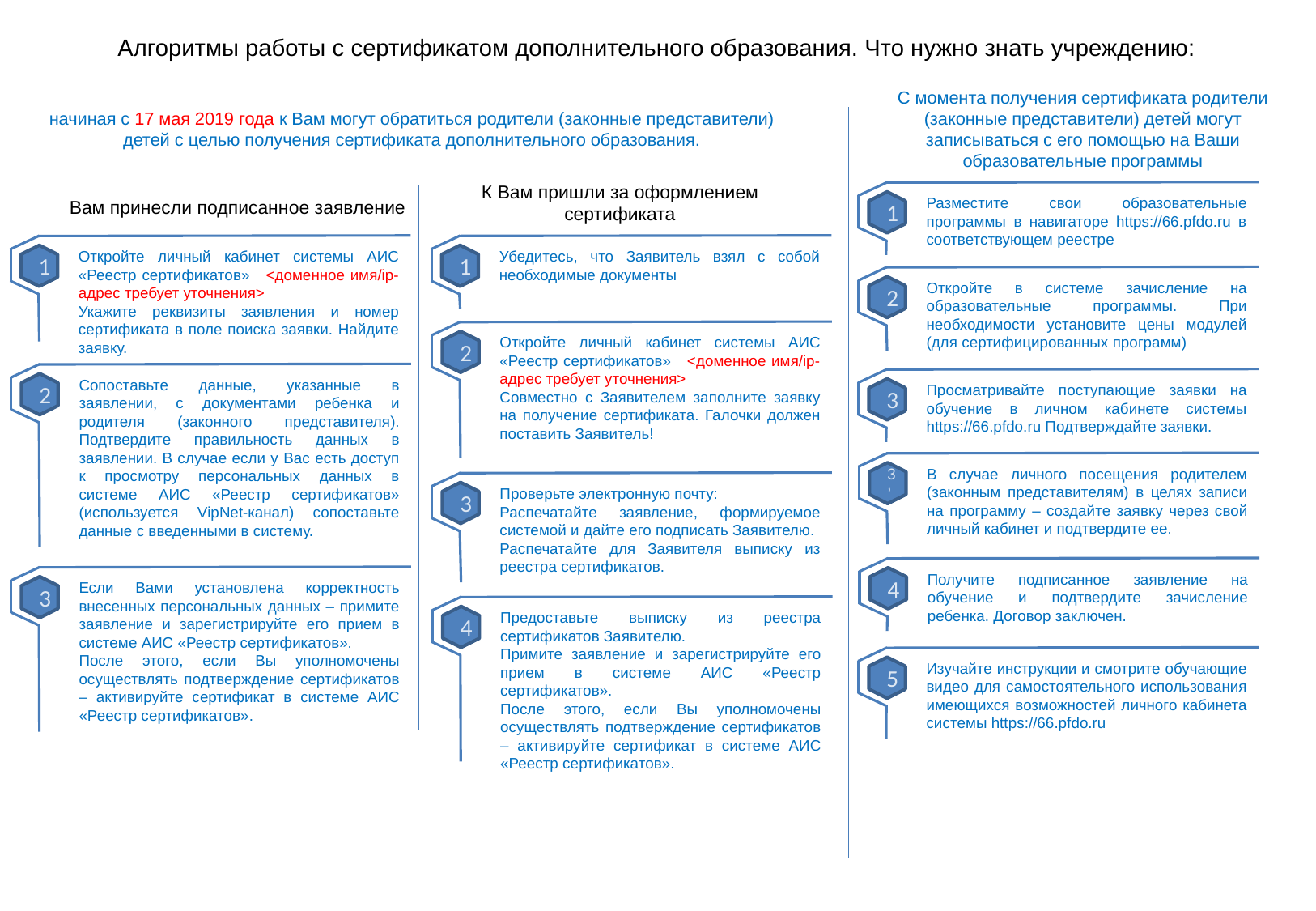

Алгоритмы работы с сертификатом дополнительного образования. Что нужно знать учреждению:
С момента получения сертификата родители (законные представители) детей могут записываться с его помощью на Ваши образовательные программы
начиная с 17 мая 2019 года к Вам могут обратиться родители (законные представители) детей с целью получения сертификата дополнительного образования.
К Вам пришли за оформлением сертификата
Разместите свои образовательные программы в навигаторе https://66.pfdo.ru в соответствующем реестре
Вам принесли подписанное заявление
1
Убедитесь, что Заявитель взял с собой необходимые документы
Откройте личный кабинет системы АИС «Реестр сертификатов»   <доменное имя/ip-адрес требует уточнения>
Укажите реквизиты заявления и номер сертификата в поле поиска заявки. Найдите заявку.
1
1
Откройте в системе зачисление на образовательные программы. При необходимости установите цены модулей (для сертифицированных программ)
2
Откройте личный кабинет системы АИС «Реестр сертификатов»   <доменное имя/ip-адрес требует уточнения>
Совместно с Заявителем заполните заявку на получение сертификата. Галочки должен поставить Заявитель!
2
Сопоставьте данные, указанные в заявлении, с документами ребенка и родителя (законного представителя). Подтвердите правильность данных в заявлении. В случае если у Вас есть доступ к просмотру персональных данных в системе АИС «Реестр сертификатов» (используется VipNet-канал) сопоставьте данные с введенными в систему.
Просматривайте поступающие заявки на обучение в личном кабинете системы https://66.pfdo.ru Подтверждайте заявки.
2
3
В случае личного посещения родителем (законным представителям) в целях записи на программу – создайте заявку через свой личный кабинет и подтвердите ее.
3’
Проверьте электронную почту:
Распечатайте заявление, формируемое системой и дайте его подписать Заявителю.
Распечатайте для Заявителя выписку из реестра сертификатов.
3
Получите подписанное заявление на обучение и подтвердите зачисление ребенка. Договор заключен.
4
Если Вами установлена корректность внесенных персональных данных – примите заявление и зарегистрируйте его прием в системе АИС «Реестр сертификатов».
После этого, если Вы уполномочены осуществлять подтверждение сертификатов – активируйте сертификат в системе АИС «Реестр сертификатов».
3
Предоставьте выписку из реестра сертификатов Заявителю.
Примите заявление и зарегистрируйте его прием в системе АИС «Реестр сертификатов».
После этого, если Вы уполномочены осуществлять подтверждение сертификатов – активируйте сертификат в системе АИС «Реестр сертификатов».
4
Изучайте инструкции и смотрите обучающие видео для самостоятельного использования имеющихся возможностей личного кабинета системы https://66.pfdo.ru
5